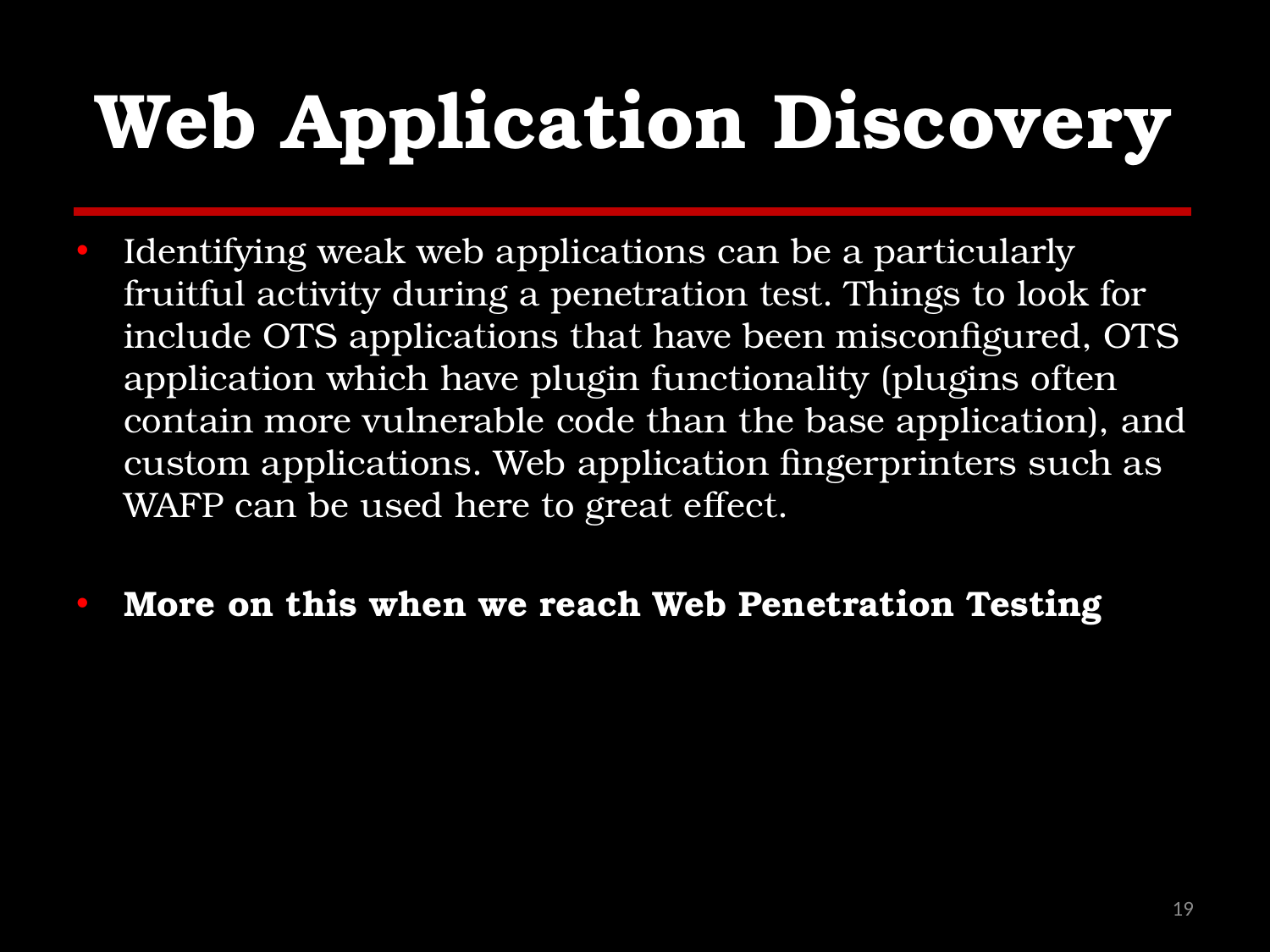

# Web Application Discovery
Identifying weak web applications can be a particularly fruitful activity during a penetration test. Things to look for include OTS applications that have been misconfigured, OTS application which have plugin functionality (plugins often contain more vulnerable code than the base application), and custom applications. Web application fingerprinters such as WAFP can be used here to great effect.

More on this when we reach Web Penetration Testing
19